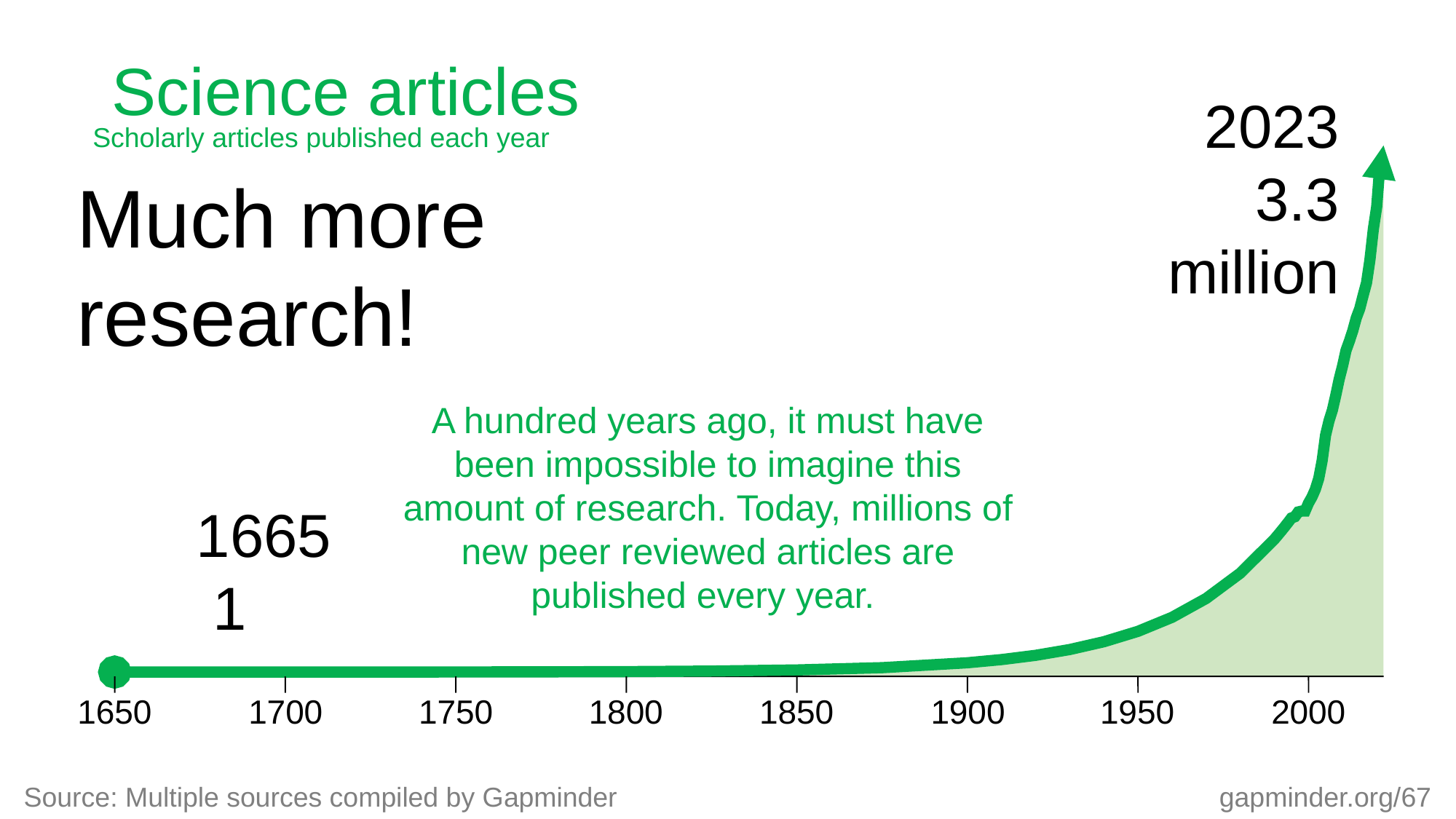

Science articles
2023
 3.3
million
Scholarly articles published each year

1650
1700
1750
1800
1850
1900
1950
2000
Much more research!
A hundred years ago, it must have been impossible to imagine this amount of research. Today, millions of new peer reviewed articles are published every year.
1665
 1
Source: Multiple sources compiled by Gapminder
gapminder.org/67